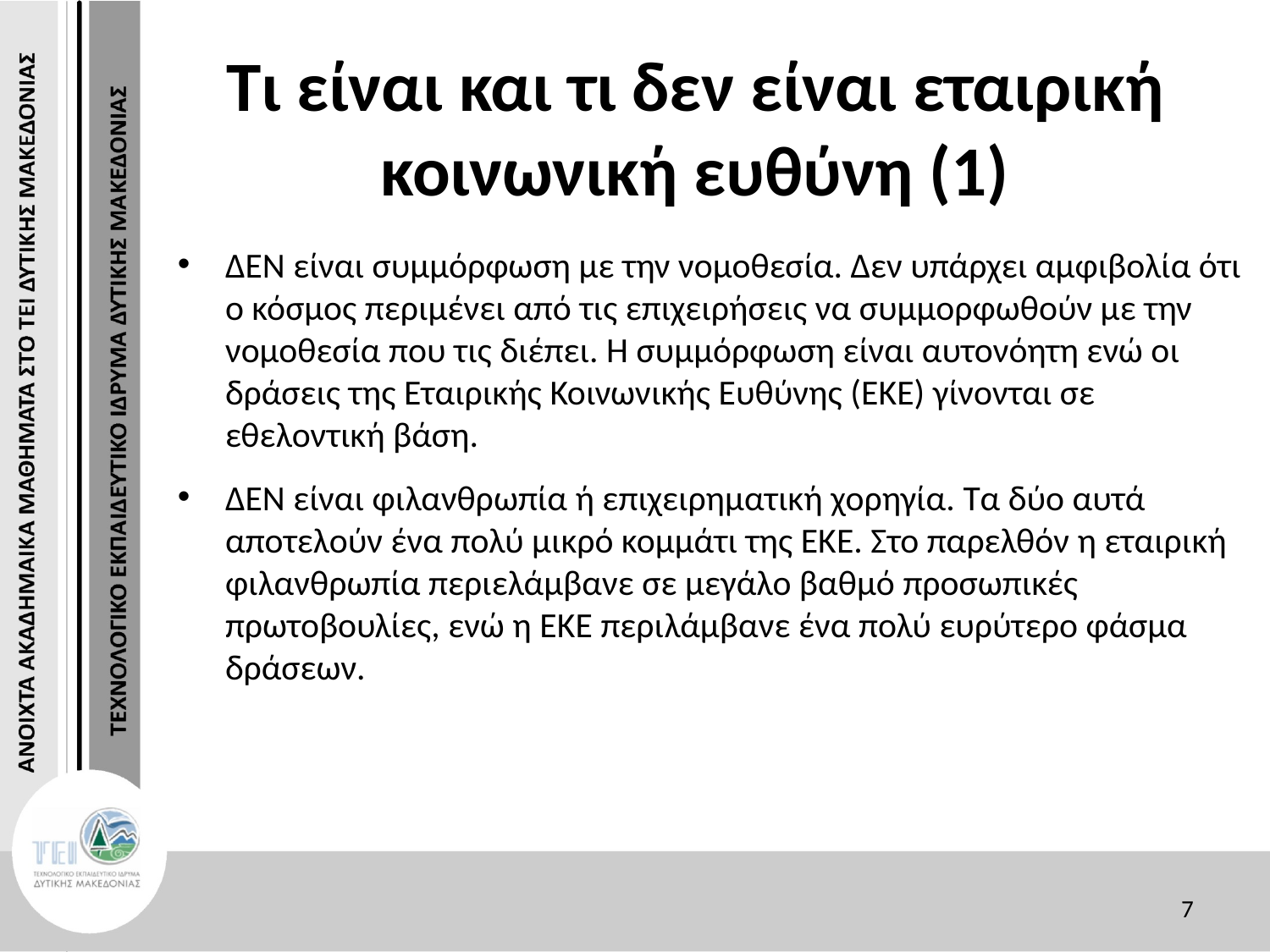

# Τι είναι και τι δεν είναι εταιρική κοινωνική ευθύνη (1)
ΔΕΝ είναι συμμόρφωση με την νομοθεσία. Δεν υπάρχει αμφιβολία ότι ο κόσμος περιμένει από τις επιχειρήσεις να συμμορφωθούν με την νομοθεσία που τις διέπει. Η συμμόρφωση είναι αυτονόητη ενώ οι δράσεις της Εταιρικής Κοινωνικής Ευθύνης (ΕΚΕ) γίνονται σε εθελοντική βάση.
ΔΕΝ είναι φιλανθρωπία ή επιχειρηματική χορηγία. Τα δύο αυτά αποτελούν ένα πολύ μικρό κομμάτι της ΕΚΕ. Στο παρελθόν η εταιρική φιλανθρωπία περιελάμβανε σε μεγάλο βαθμό προσωπικές πρωτοβουλίες, ενώ η ΕΚΕ περιλάμβανε ένα πολύ ευρύτερο φάσμα δράσεων.
7